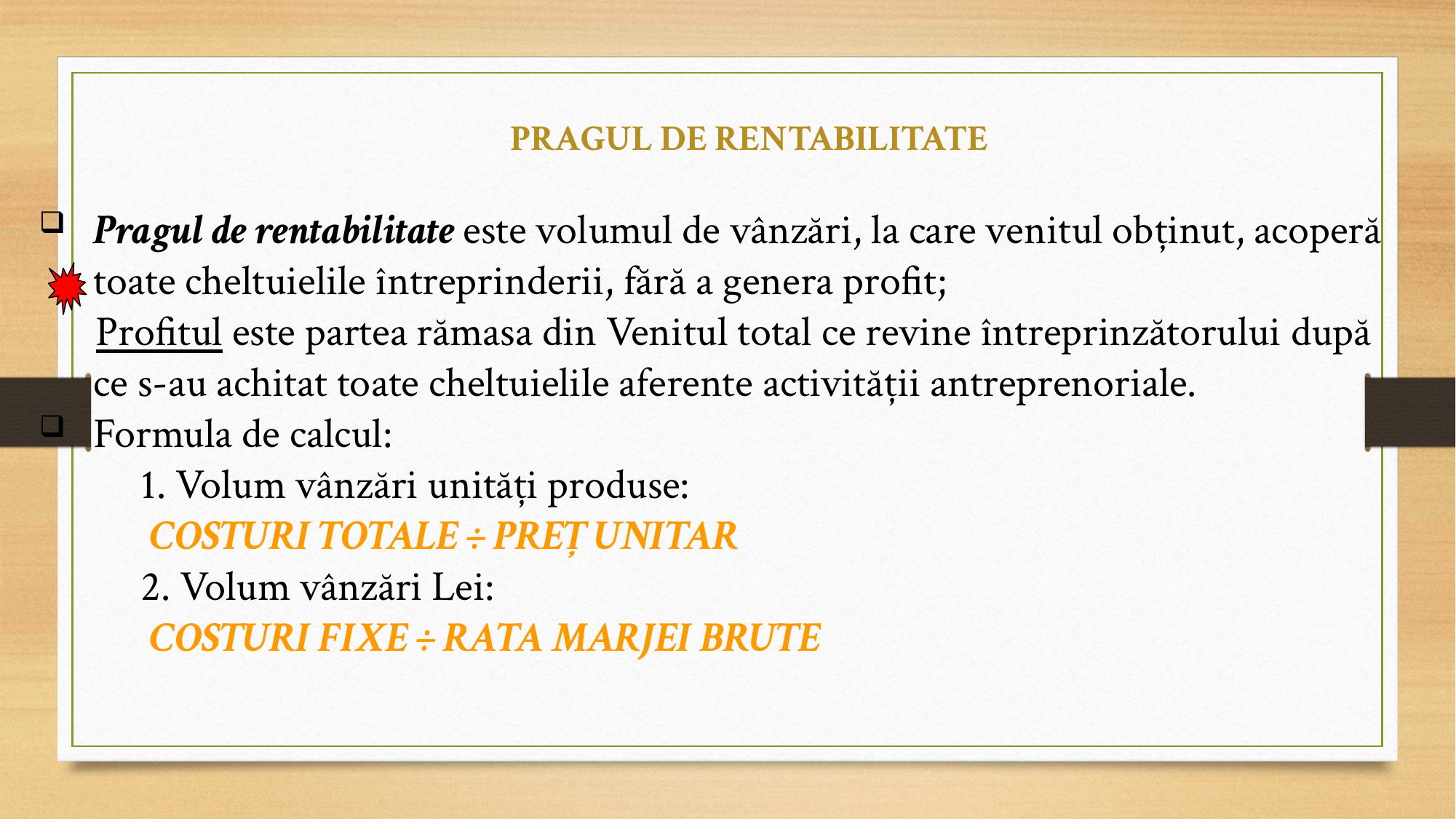

PRAGUL DE RENTABILITATE

Pragul de rentabilitate este volumul de vânzări, la care venitul obținut, acoperă toate cheltuielile întreprinderii, fără a genera profit;
      Profitul este partea rămasa din Venitul total ce revine întreprinzătorului după ce s-au achitat toate cheltuielile aferente activității antreprenoriale.
Formula de calcul:
     1. Volum vânzări unități produse:
      COSTURI TOTALE ÷ PREȚ UNITAR
     2. Volum vânzări Lei:
      COSTURI FIXE ÷ RATA MARJEI BRUTE